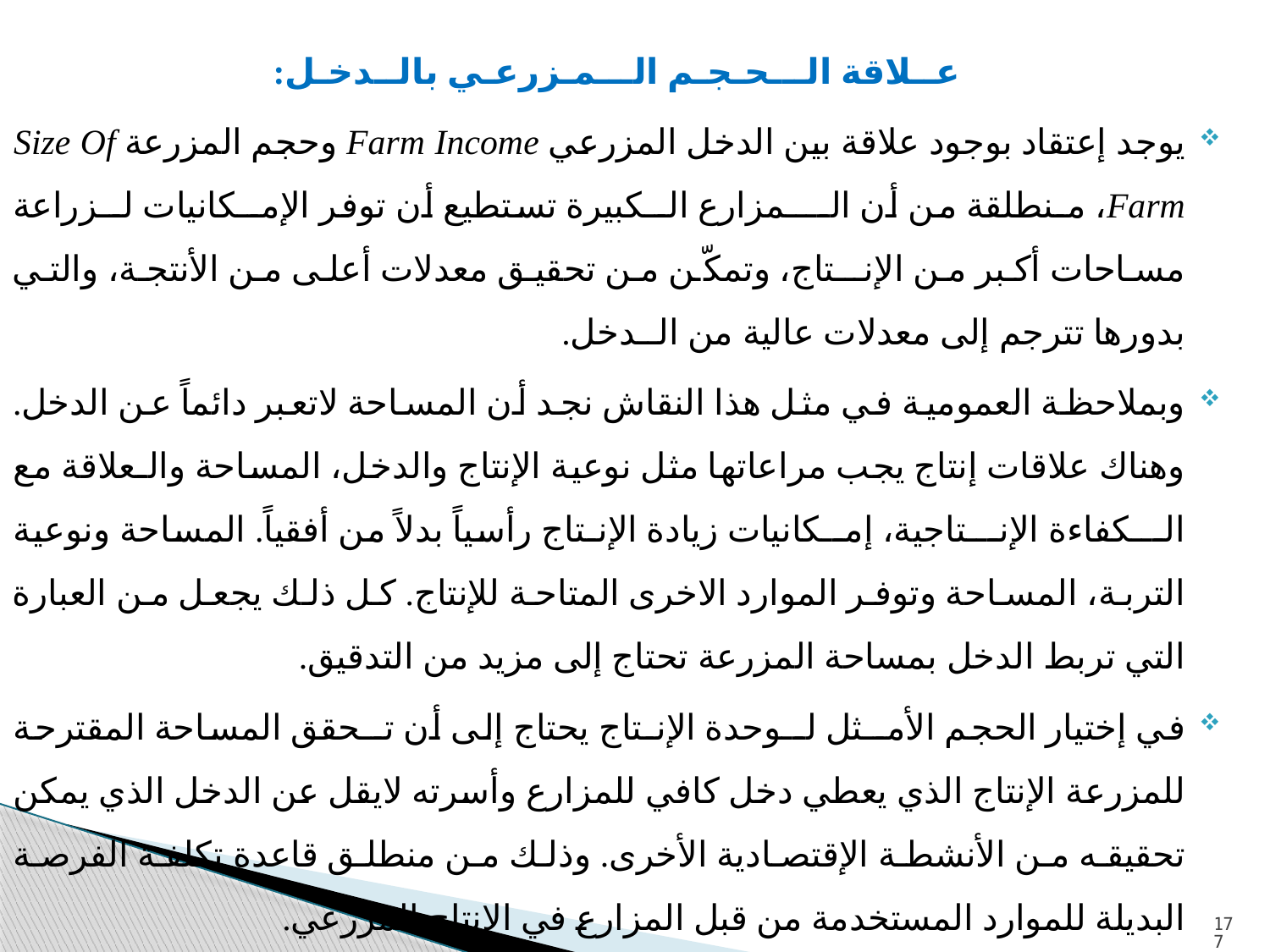

عــلاقة الـــحـجـم الـــمـزرعـي بالــدخـل:
يوجد إعتقاد بوجود علاقة بين الدخل المزرعي Farm Income وحجم المزرعة Size Of Farm، مـنطلقة من أن الــــمزارع الــكبيرة تستطيع أن توفر الإمــكانيات لــزراعة مساحات أكبر من الإنــتاج، وتمكّن من تحقيق معدلات أعلى من الأنتجة، والتي بدورها تترجم إلى معدلات عالية من الــدخل.
وبملاحظة العمومية في مثل هذا النقاش نجد أن المساحة لاتعبر دائماً عن الدخل. وهناك علاقات إنتاج يجب مراعاتها مثل نوعية الإنتاج والدخل، المساحة والـعلاقة مع الـــكفاءة الإنـــتاجية، إمــكانيات زيادة الإنـتاج رأسياً بدلاً من أفقياً. المساحة ونوعية التربة، المساحة وتوفر الموارد الاخرى المتاحة للإنتاج. كل ذلك يجعل من العبارة التي تربط الدخل بمساحة المزرعة تحتاج إلى مزيد من التدقيق.
في إختيار الحجم الأمــثل لــوحدة الإنـتاج يحتاج إلى أن تــحقق المساحة المقترحة للمزرعة الإنتاج الذي يعطي دخل كافي للمزارع وأسرته لايقل عن الدخل الذي يمكن تحقيقه من الأنشطة الإقتصادية الأخرى. وذلك من منطلق قاعدة تكلفة الفرصة البديلة للموارد المستخدمة من قبل المزارع في الإنتاج المزرعي.
فالحجم الأمثل يجب أن يحقق معدلات من الدخل السنوي للمزارع تمنع إنتقاله أو تجعل إنتقاله إلى أي نشاط إقتصادي آخر غير ذي جدوى من الناحية الإقتصادية وذلك للحصول على التوازن في إستخدامات الموارد.
177